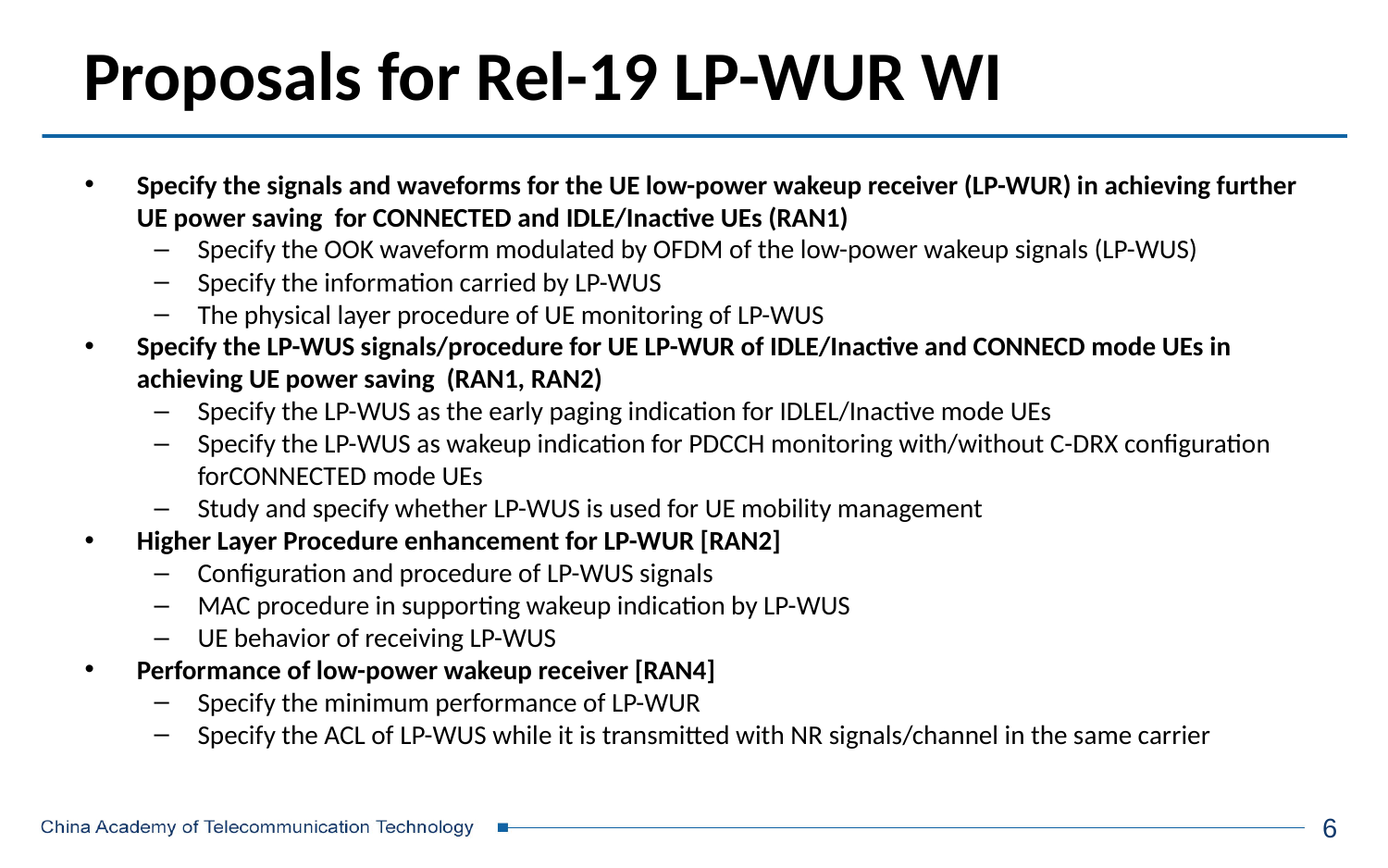

# Proposals for Rel-19 LP-WUR WI
Specify the signals and waveforms for the UE low-power wakeup receiver (LP-WUR) in achieving further UE power saving  for CONNECTED and IDLE/Inactive UEs (RAN1)
Specify the OOK waveform modulated by OFDM of the low-power wakeup signals (LP-WUS)
Specify the information carried by LP-WUS
The physical layer procedure of UE monitoring of LP-WUS
Specify the LP-WUS signals/procedure for UE LP-WUR of IDLE/Inactive and CONNECD mode UEs in achieving UE power saving  (RAN1, RAN2)
Specify the LP-WUS as the early paging indication for IDLEL/Inactive mode UEs
Specify the LP-WUS as wakeup indication for PDCCH monitoring with/without C-DRX configuration forCONNECTED mode UEs
Study and specify whether LP-WUS is used for UE mobility management
Higher Layer Procedure enhancement for LP-WUR [RAN2]
Configuration and procedure of LP-WUS signals
MAC procedure in supporting wakeup indication by LP-WUS
UE behavior of receiving LP-WUS
Performance of low-power wakeup receiver [RAN4]
Specify the minimum performance of LP-WUR
Specify the ACL of LP-WUS while it is transmitted with NR signals/channel in the same carrier

6